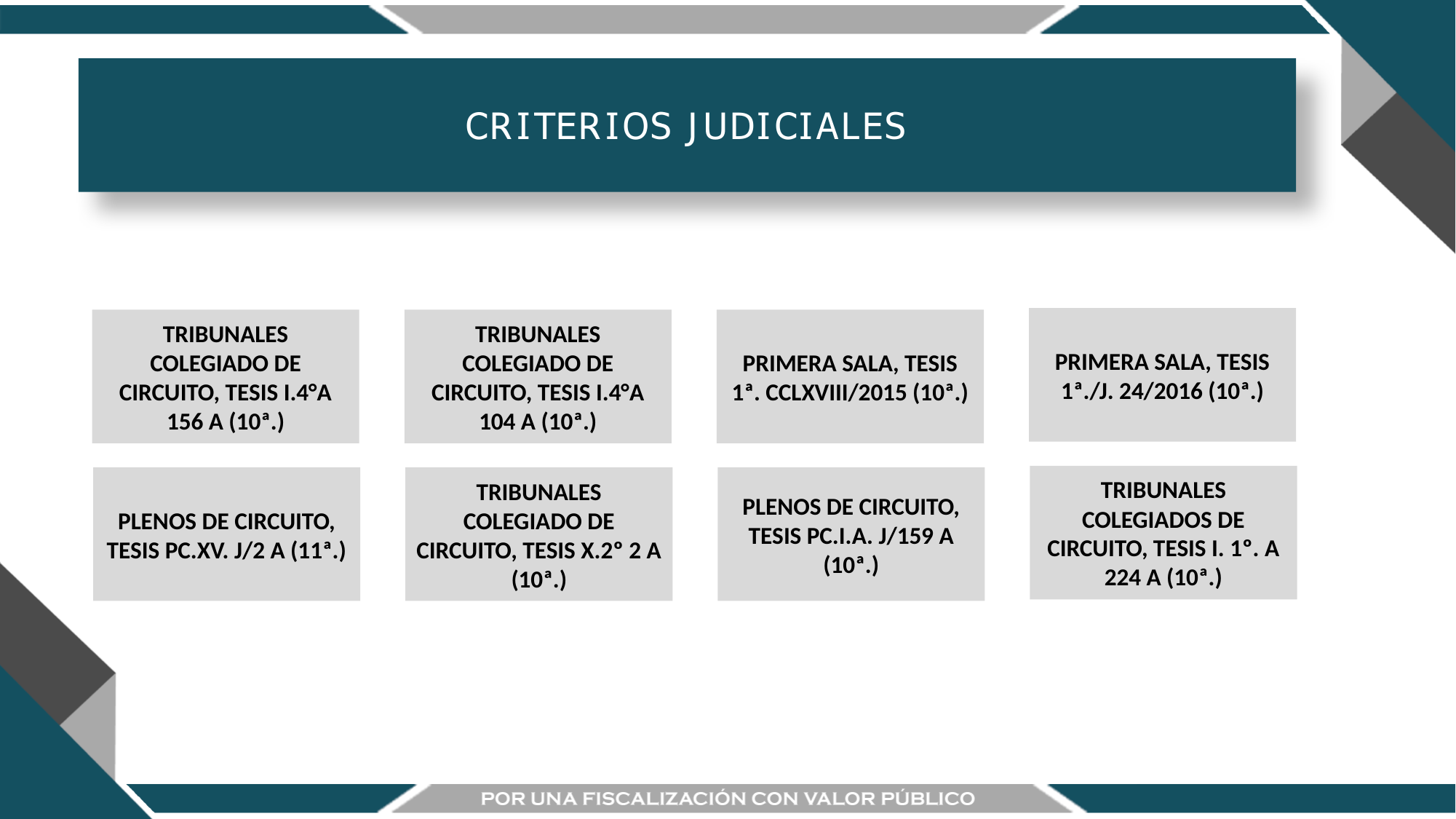

CRITERIOS JUDICIALES
PRIMERA SALA, TESIS 1ª./J. 24/2016 (10ª.)
TRIBUNALES COLEGIADO DE CIRCUITO, TESIS I.4°A 156 A (10ª.)
TRIBUNALES COLEGIADO DE CIRCUITO, TESIS I.4°A 104 A (10ª.)
PRIMERA SALA, TESIS 1ª. CCLXVIII/2015 (10ª.)
TRIBUNALES COLEGIADOS DE CIRCUITO, TESIS I. 1º. A 224 A (10ª.)
PLENOS DE CIRCUITO, TESIS PC.XV. J/2 A (11ª.)
TRIBUNALES COLEGIADO DE CIRCUITO, TESIS X.2º 2 A (10ª.)
PLENOS DE CIRCUITO, TESIS PC.I.A. J/159 A (10ª.)